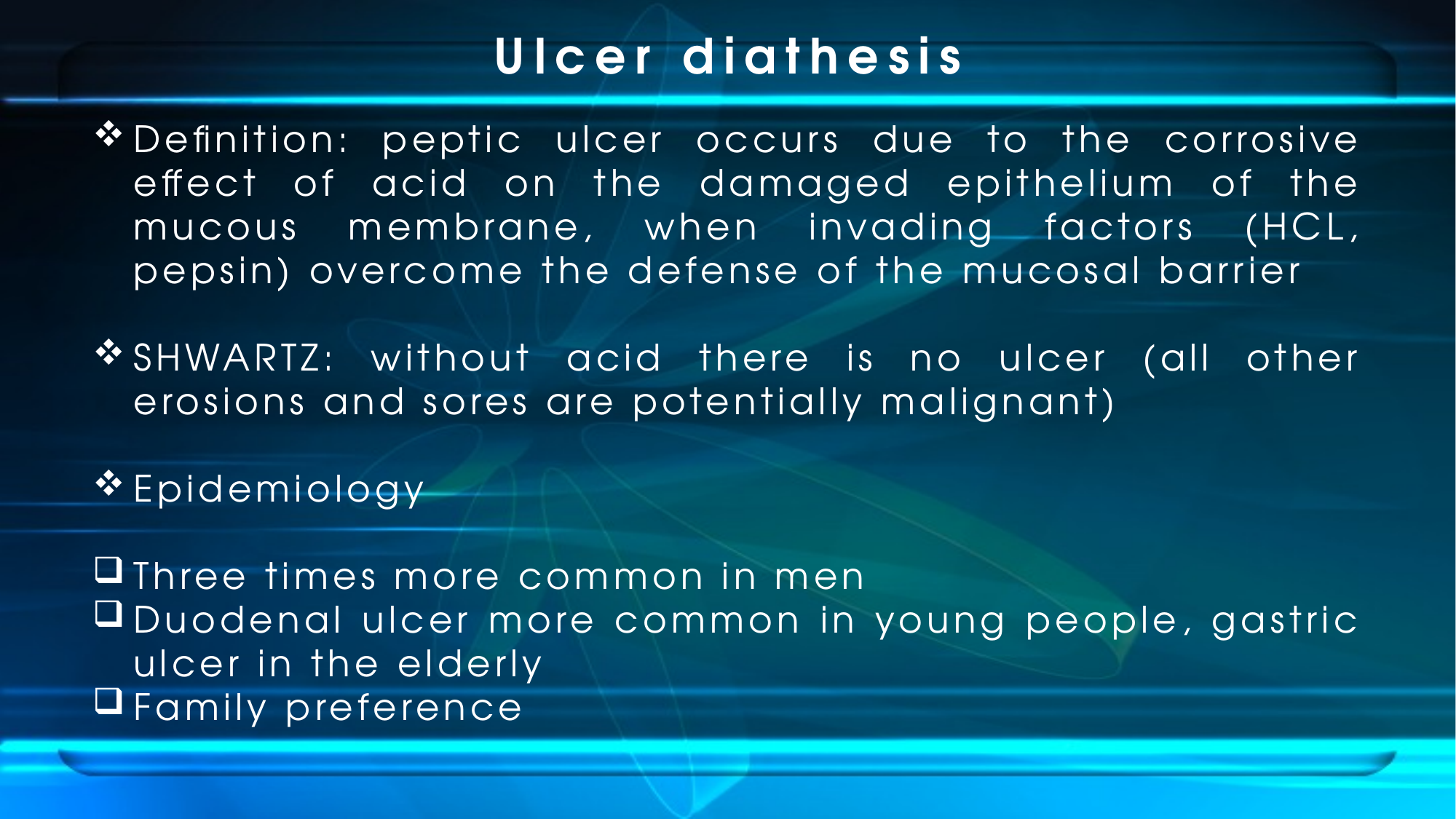

Ulcer diathesis

Definition: peptic ulcer occurs due to the corrosive effect of acid on the damaged epithelium of the mucous membrane, when invading factors (HCL, pepsin) overcome the defense of the mucosal barrier

SHWARTZ: without acid there is no ulcer (all other erosions and sores are potentially malignant)

Epidemiology

Three times more common in men
Duodenal ulcer more common in young people, gastric ulcer in the elderly
Family preference